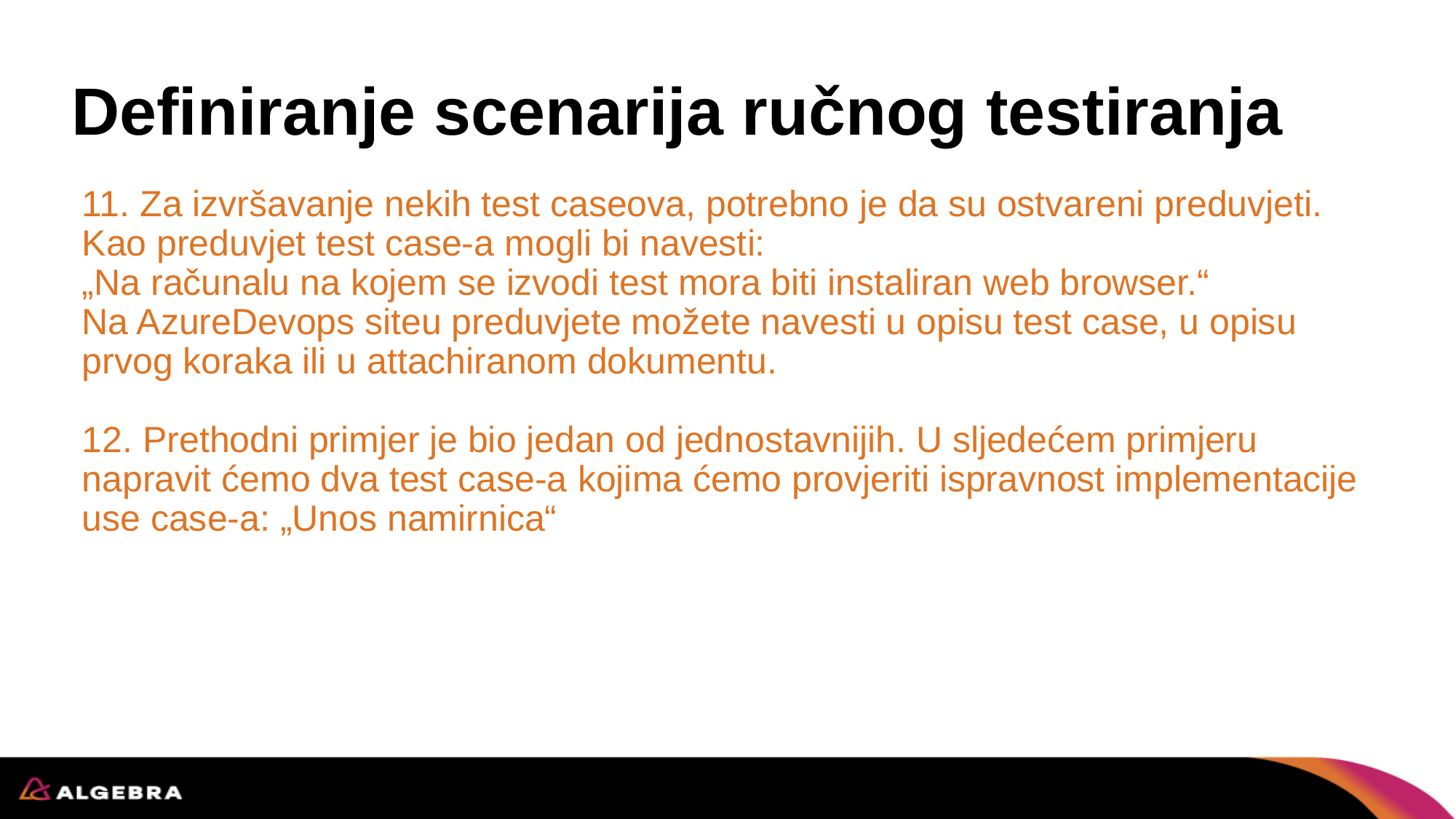

# Definiranje scenarija ručnog testiranja
11. Za izvršavanje nekih test caseova, potrebno je da su ostvareni preduvjeti. Kao preduvjet test case-a mogli bi navesti:
„Na računalu na kojem se izvodi test mora biti instaliran web browser.“
Na AzureDevops siteu preduvjete možete navesti u opisu test case, u opisu prvog koraka ili u attachiranom dokumentu.
12. Prethodni primjer je bio jedan od jednostavnijih. U sljedećem primjeru napravit ćemo dva test case-a kojima ćemo provjeriti ispravnost implementacije use case-a: „Unos namirnica“